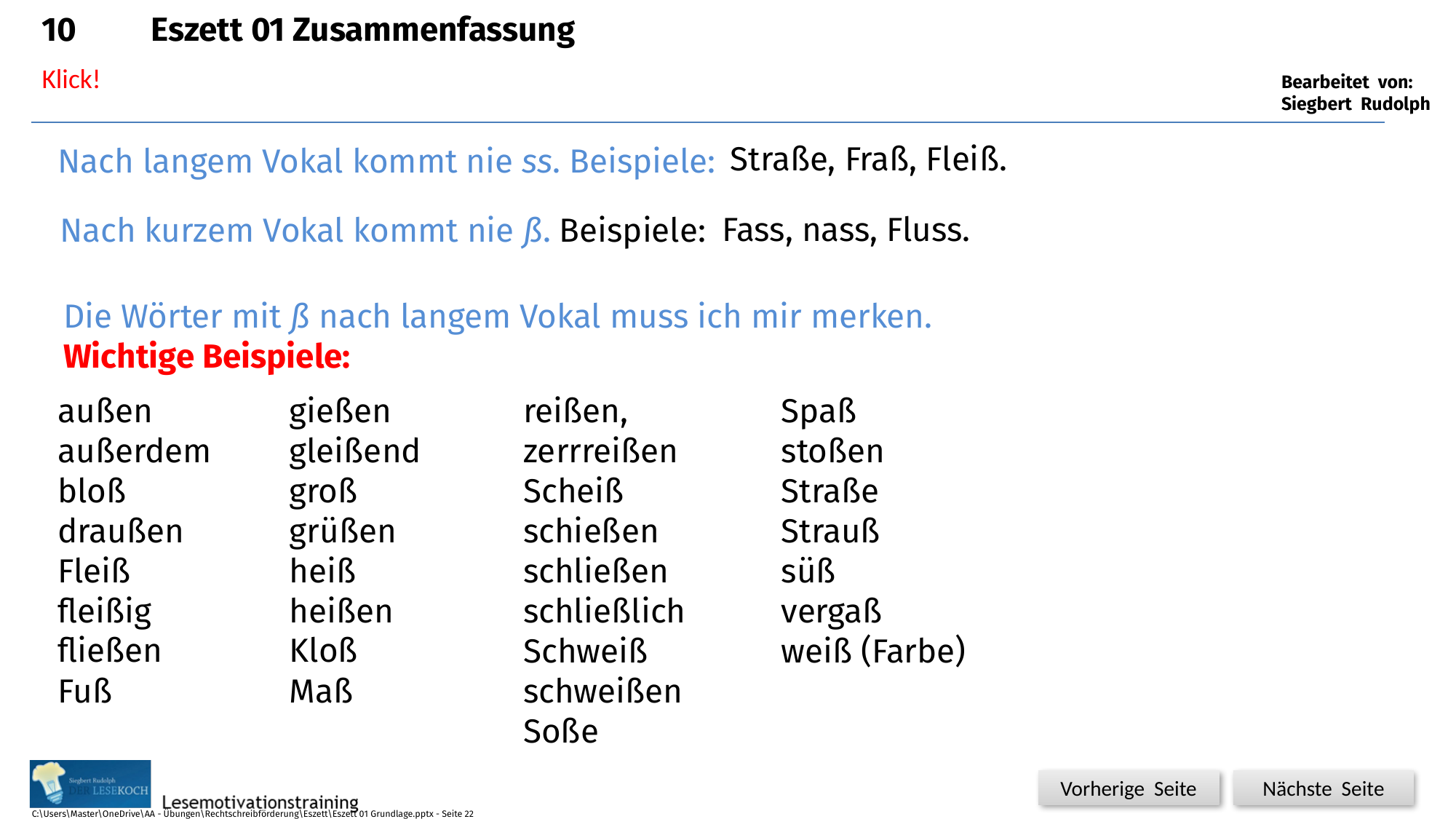

10	Eszett 01 Zusammenfassung
Klick!
Straße, Fraß, Fleiß.
Nach langem Vokal kommt nie ss. Beispiele: ?????
Fass, nass, Fluss.
Nach kurzem Vokal kommt nie ß. Beispiele: ?????
Die Wörter mit ß nach langem Vokal muss ich mir merken.
Wichtige Beispiele:
außen
außerdem
bloß
draußen
Fleiß
fleißig
fließen
Fuß
gießen
gleißend
groß
grüßen
heiß
heißen
Kloß
Maß
reißen, zerrreißen
Scheiß
schießen
schließen
schließlich
Schweiß
schweißen
Soße
Spaß
stoßen
Straße
Strauß
süß
vergaß
weiß (Farbe)
a-f ???
g-m ???
r-z ???
C:\Users\Master\OneDrive\AA - Übungen\Rechtschreibförderung\Eszett\Eszett 01 Grundlage.pptx - Seite 22